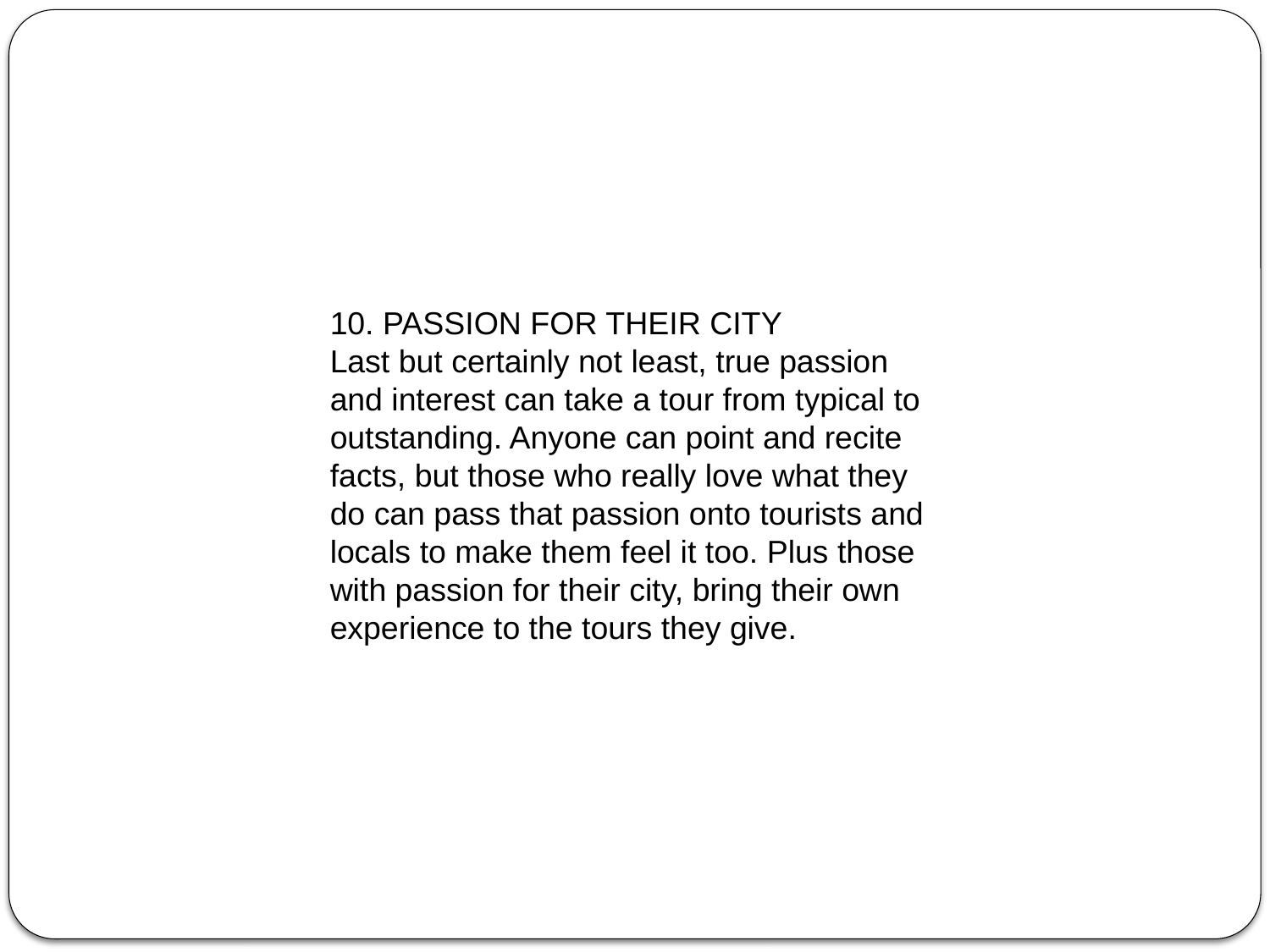

10. PASSION FOR THEIR CITY
Last but certainly not least, true passion and interest can take a tour from typical to outstanding. Anyone can point and recite facts, but those who really love what they do can pass that passion onto tourists and locals to make them feel it too. Plus those with passion for their city, bring their own experience to the tours they give.